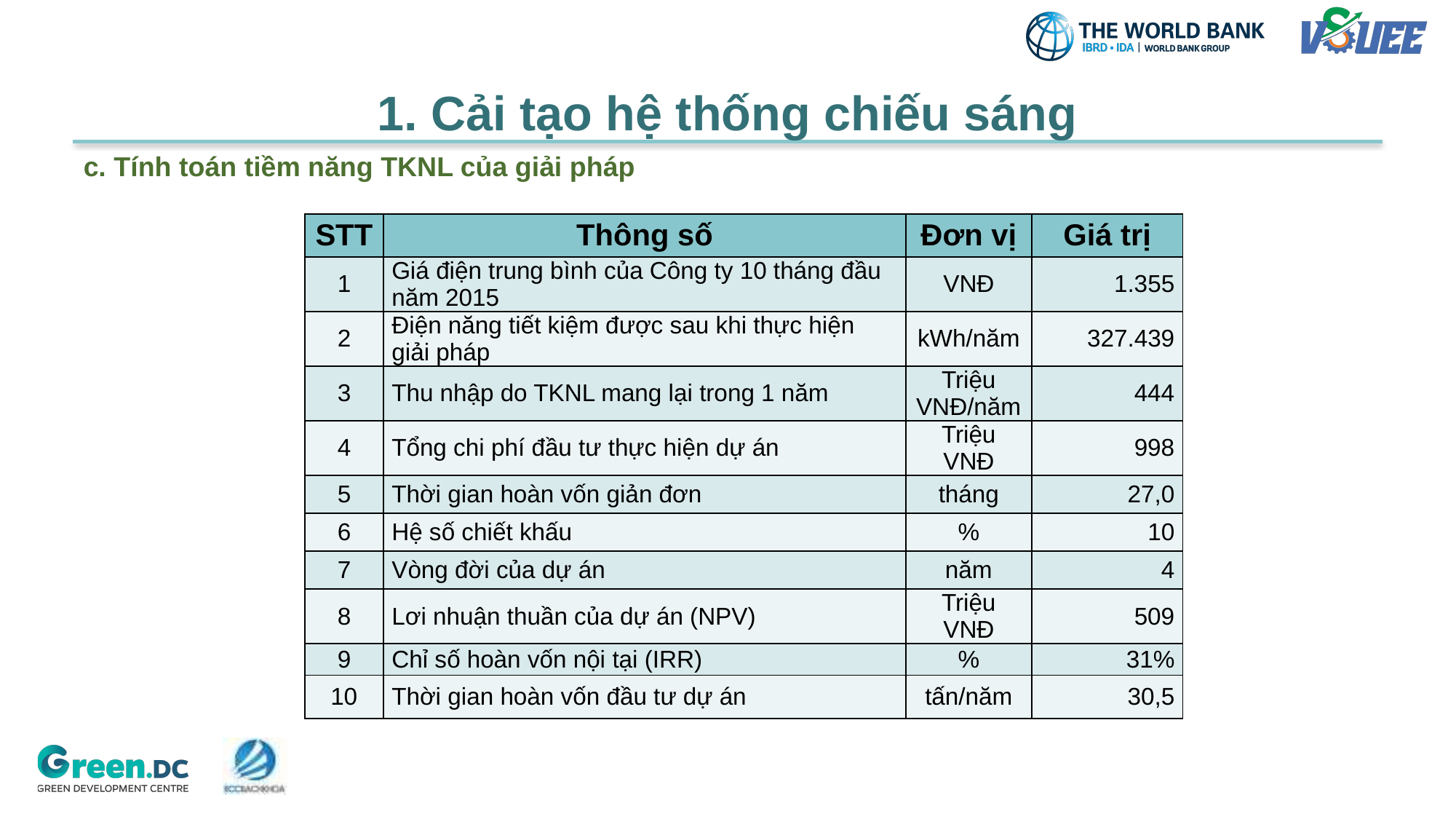

# 1. Cải tạo hệ thống chiếu sáng
c. Tính toán tiềm năng TKNL của giải pháp
| STT | Thông số | Đơn vị | Giá trị |
| --- | --- | --- | --- |
| 1 | Giá điện trung bình của Công ty 10 tháng đầu năm 2015 | VNĐ | 1.355 |
| 2 | Điện năng tiết kiệm được sau khi thực hiện giải pháp | kWh/năm | 327.439 |
| 3 | Thu nhập do TKNL mang lại trong 1 năm | Triệu VNĐ/năm | 444 |
| 4 | Tổng chi phí đầu tư thực hiện dự án | Triệu VNĐ | 998 |
| 5 | Thời gian hoàn vốn giản đơn | tháng | 27,0 |
| 6 | Hệ số chiết khấu | % | 10 |
| 7 | Vòng đời của dự án | năm | 4 |
| 8 | Lơi nhuận thuần của dự án (NPV) | Triệu VNĐ | 509 |
| 9 | Chỉ số hoàn vốn nội tại (IRR) | % | 31% |
| 10 | Thời gian hoàn vốn đầu tư dự án | tấn/năm | 30,5 |